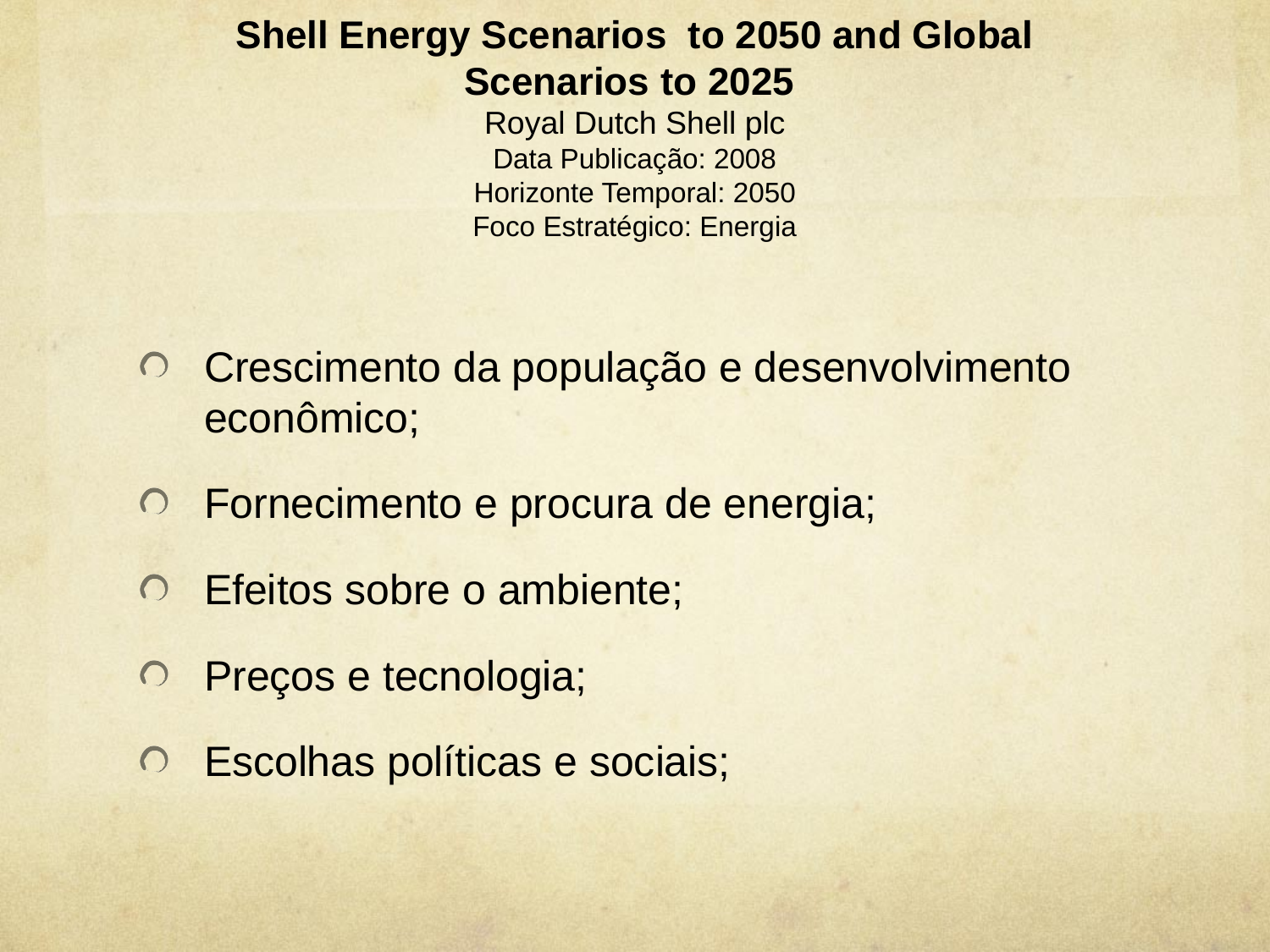

# Shell Energy Scenarios  to 2050 and Global Scenarios to 2025 Royal Dutch Shell plc Data Publicação: 2008 Horizonte Temporal: 2050 Foco Estratégico: Energia
Crescimento da população e desenvolvimento econômico;
Fornecimento e procura de energia;
Efeitos sobre o ambiente;
Preços e tecnologia;
Escolhas políticas e sociais;